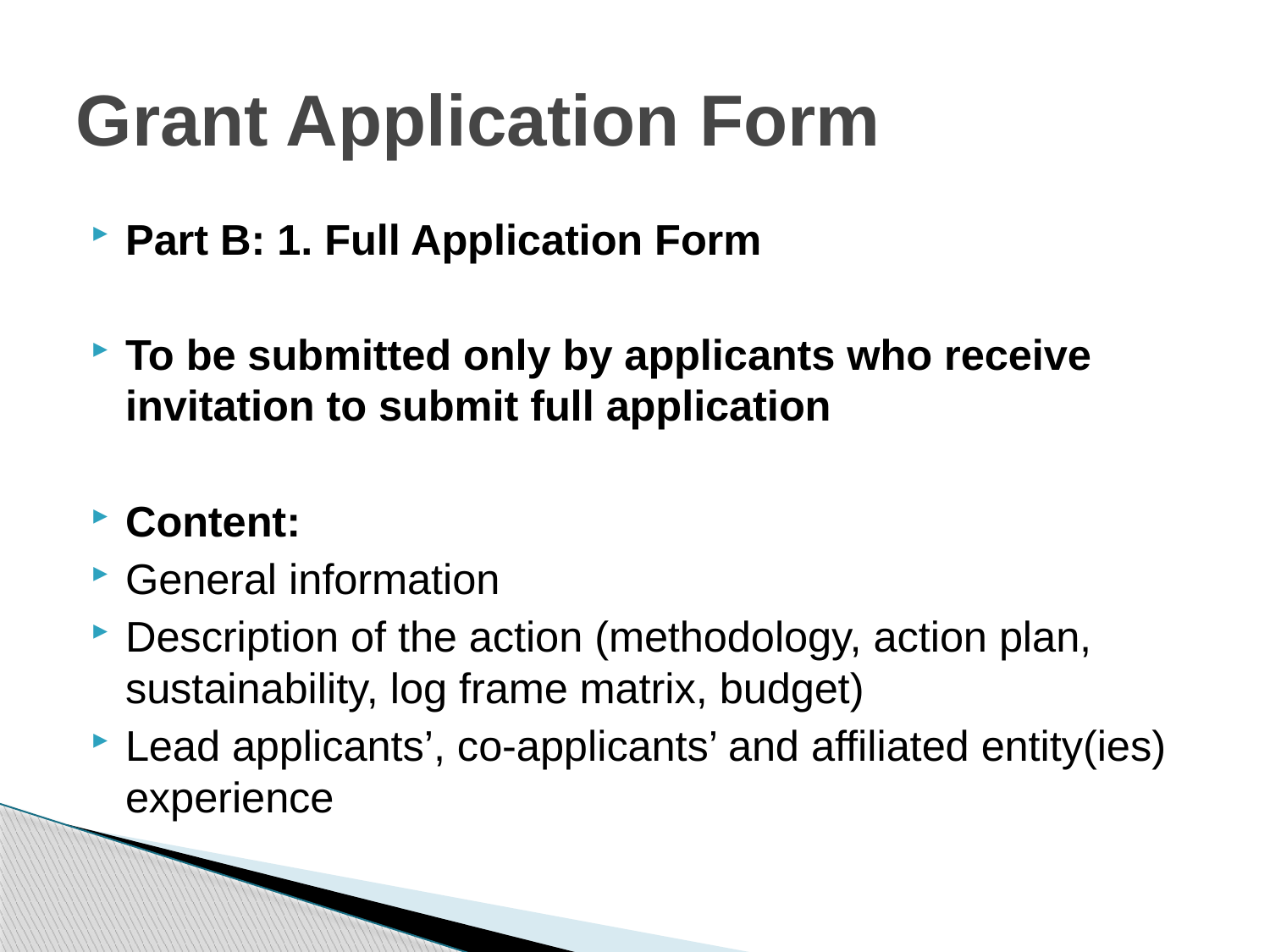

# Grant Application Form
Part B: 1. Full Application Form

To be submitted only by applicants who receive invitation to submit full application

Content:
General information
Description of the action (methodology, action plan, sustainability, log frame matrix, budget)
Lead applicants’, co-applicants’ and affiliated entity(ies) experience